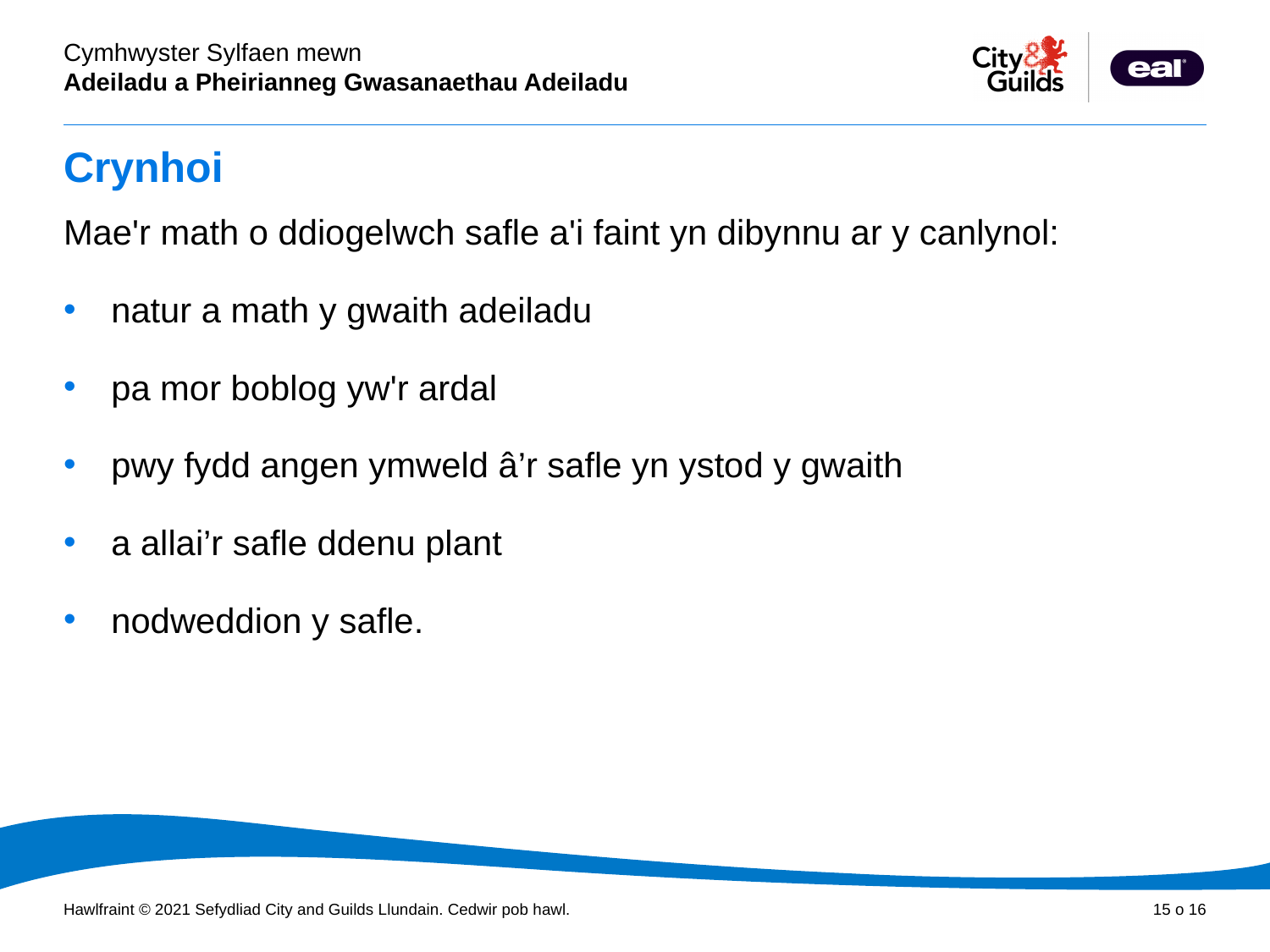

# Crynhoi
Mae'r math o ddiogelwch safle a'i faint yn dibynnu ar y canlynol:
natur a math y gwaith adeiladu
pa mor boblog yw'r ardal
pwy fydd angen ymweld â’r safle yn ystod y gwaith
a allai’r safle ddenu plant
nodweddion y safle.